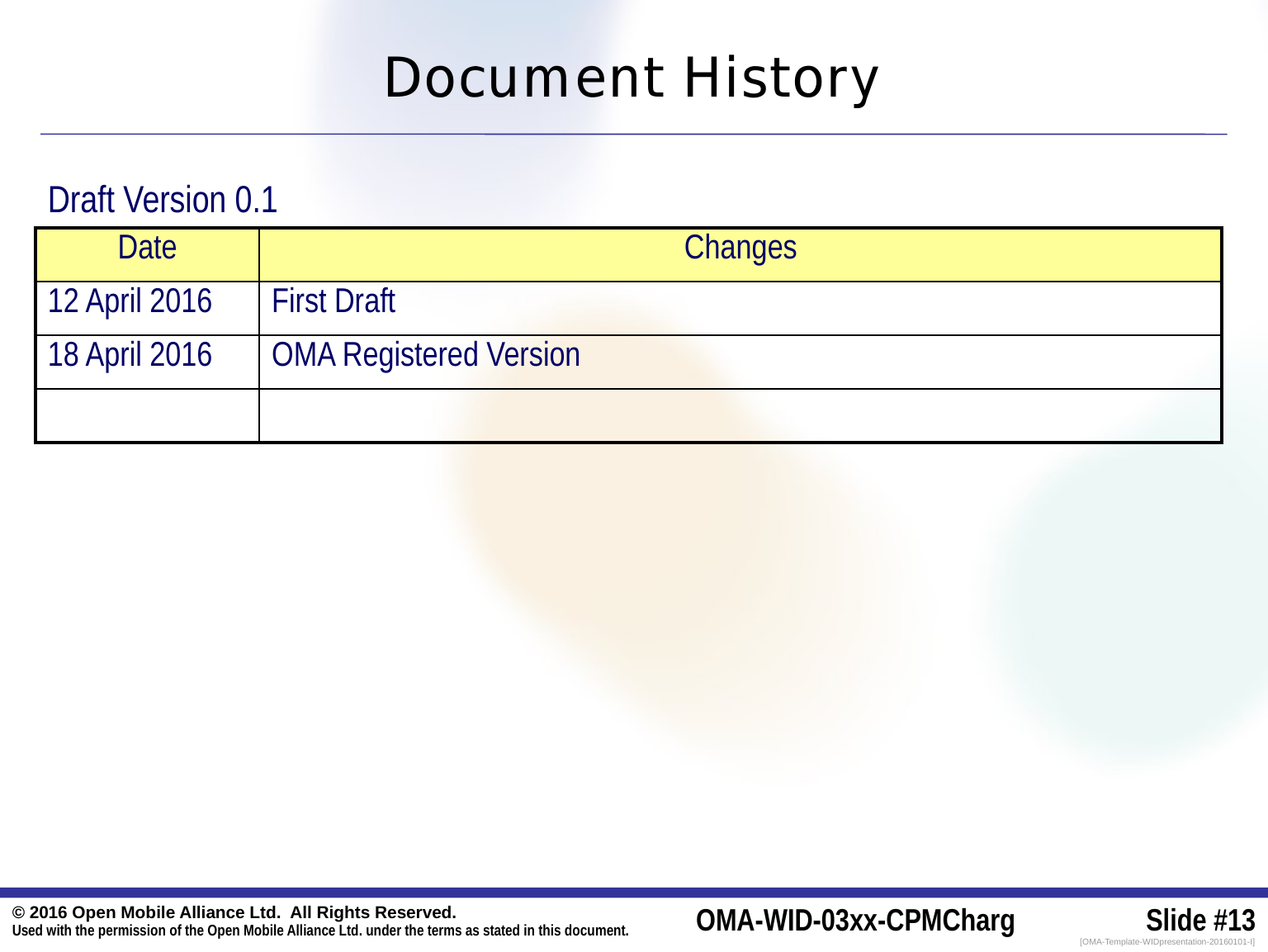

Document History
Draft Version 0.1

| Date | Changes |
| --- | --- |
| 12 April 2016 | First Draft |
| 18 April 2016 | OMA Registered Version |
|  |  |